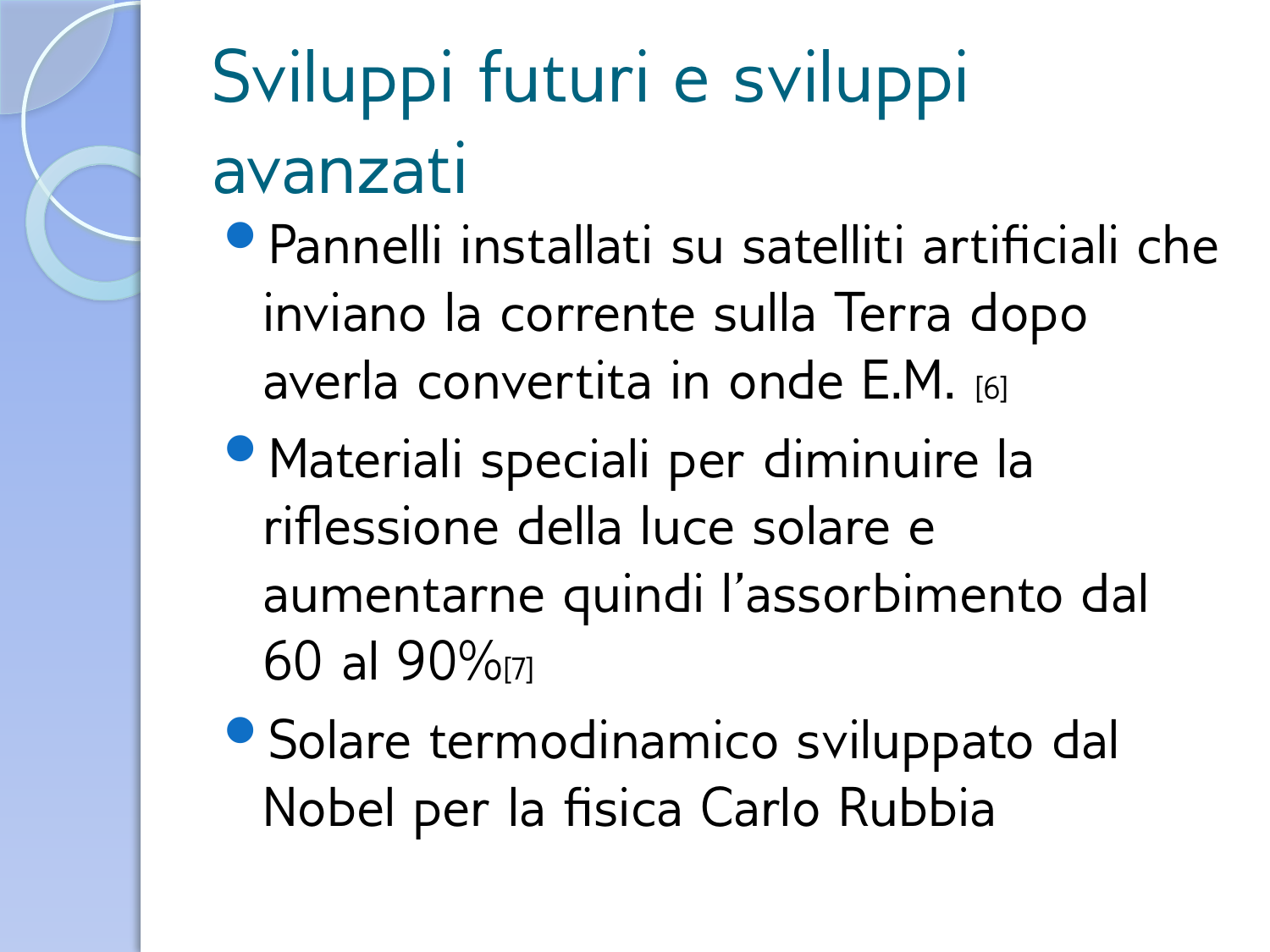

# Sviluppi futuri e sviluppi avanzati
Pannelli installati su satelliti artificiali che inviano la corrente sulla Terra dopo averla convertita in onde E.M. [6]
Materiali speciali per diminuire la riflessione della luce solare e aumentarne quindi l’assorbimento dal 60 al 90%[7]
Solare termodinamico sviluppato dal Nobel per la fisica Carlo Rubbia